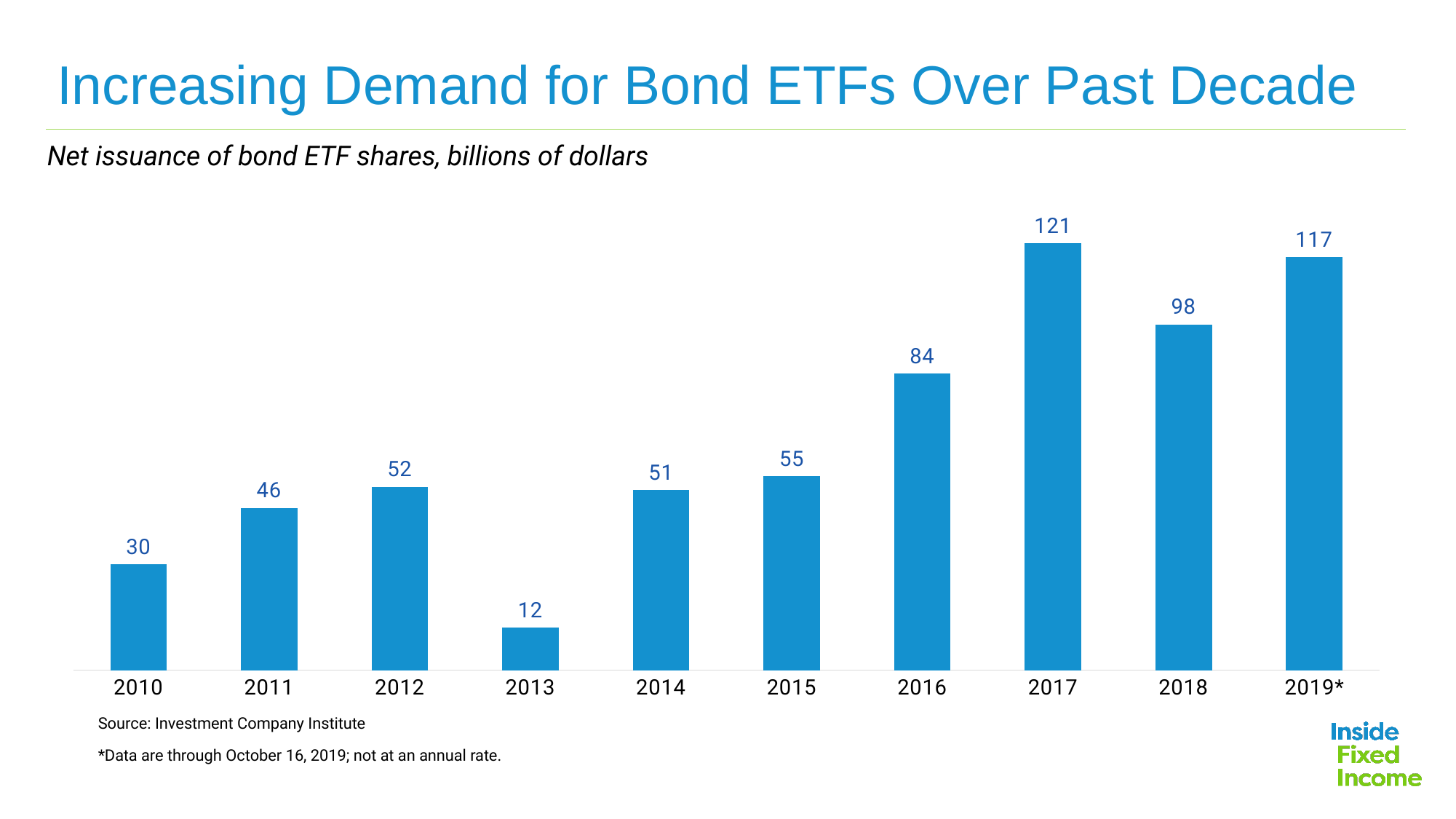

# Increasing Demand for Bond ETFs Over Past Decade
Net issuance of bond ETF shares, billions of dollars

### Chart

| Category | Net issuance of bond ETFs |
|---|---|
| 2010 | 30.0 |
| 2011 | 46.0 |
| 2012 | 52.0 |
| 2013 | 12.0 |
| 2014 | 51.0 |
| 2015 | 55.0 |
| 2016 | 84.0 |
| 2017 | 121.0 |
| 2018 | 98.0 |
| 2019* | 117.0 |
Source: Investment Company Institute
*Data are through October 16, 2019; not at an annual rate.